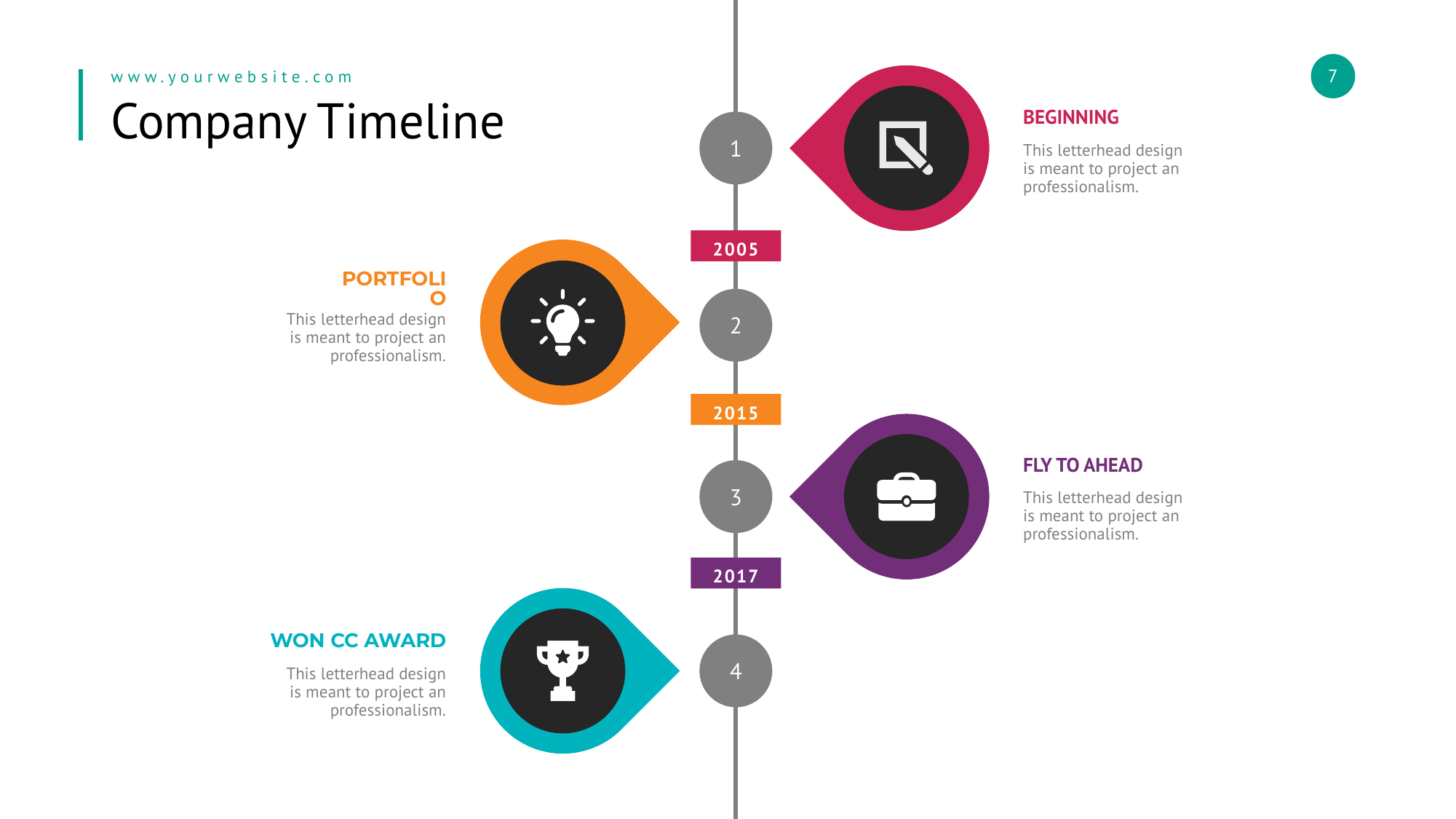

7
www.yourwebsite.com

BEGINNING
This letterhead design is meant to project an professionalism.

1

# Company Timeline

2005

PORTFOLIO
This letterhead design is meant to project an professionalism.

2

2015

FLY TO AHEAD
This letterhead design is meant to project an professionalism.

3

2017

WON CC AWARD
This letterhead design is meant to project an professionalism.

4